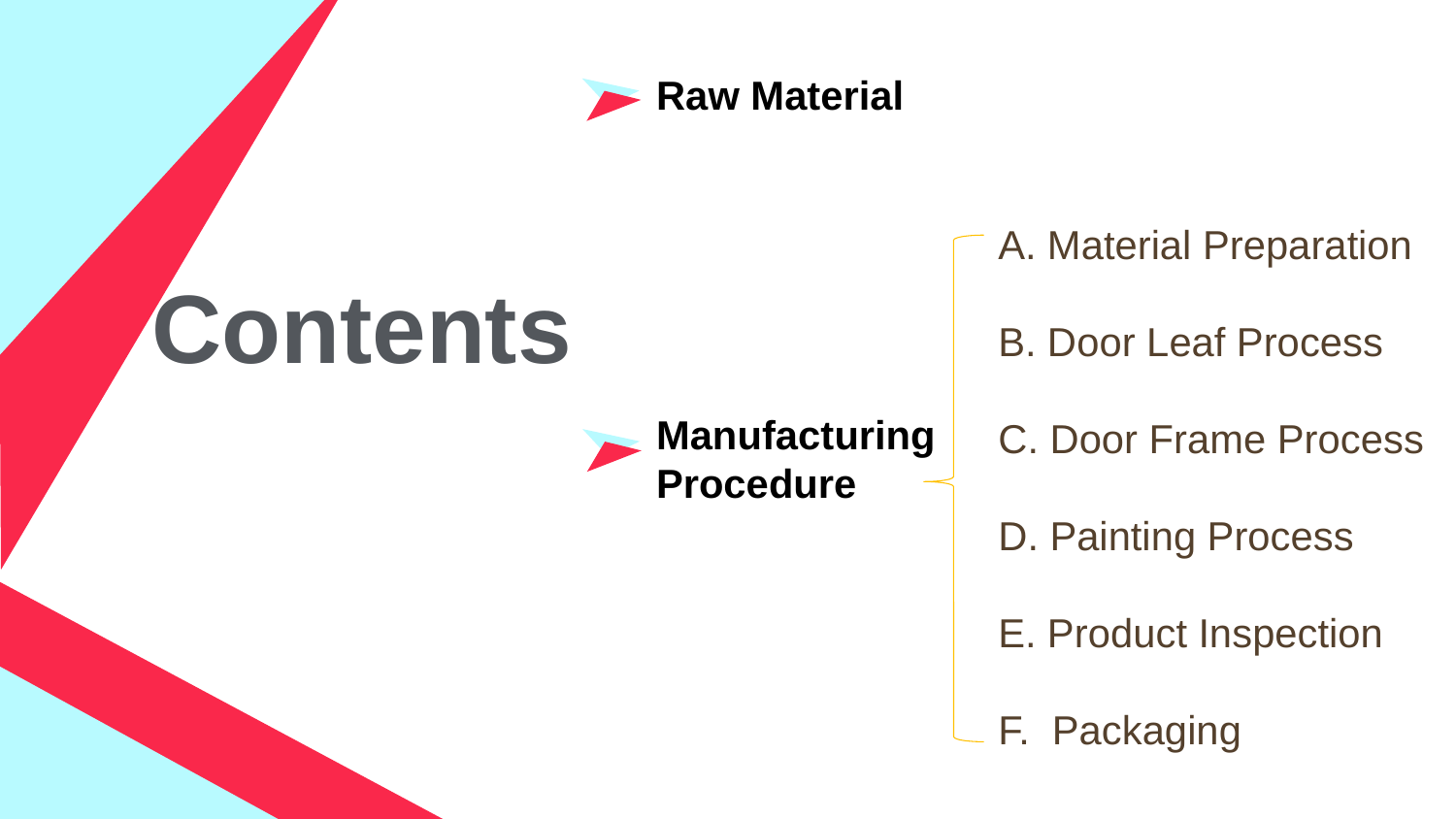

Raw Material

Manufacturing Procedure

A. Material Preparation

B. Door Leaf Process

C. Door Frame Process

D. Painting Process

E. Product Inspection

F.  Packaging

Contents